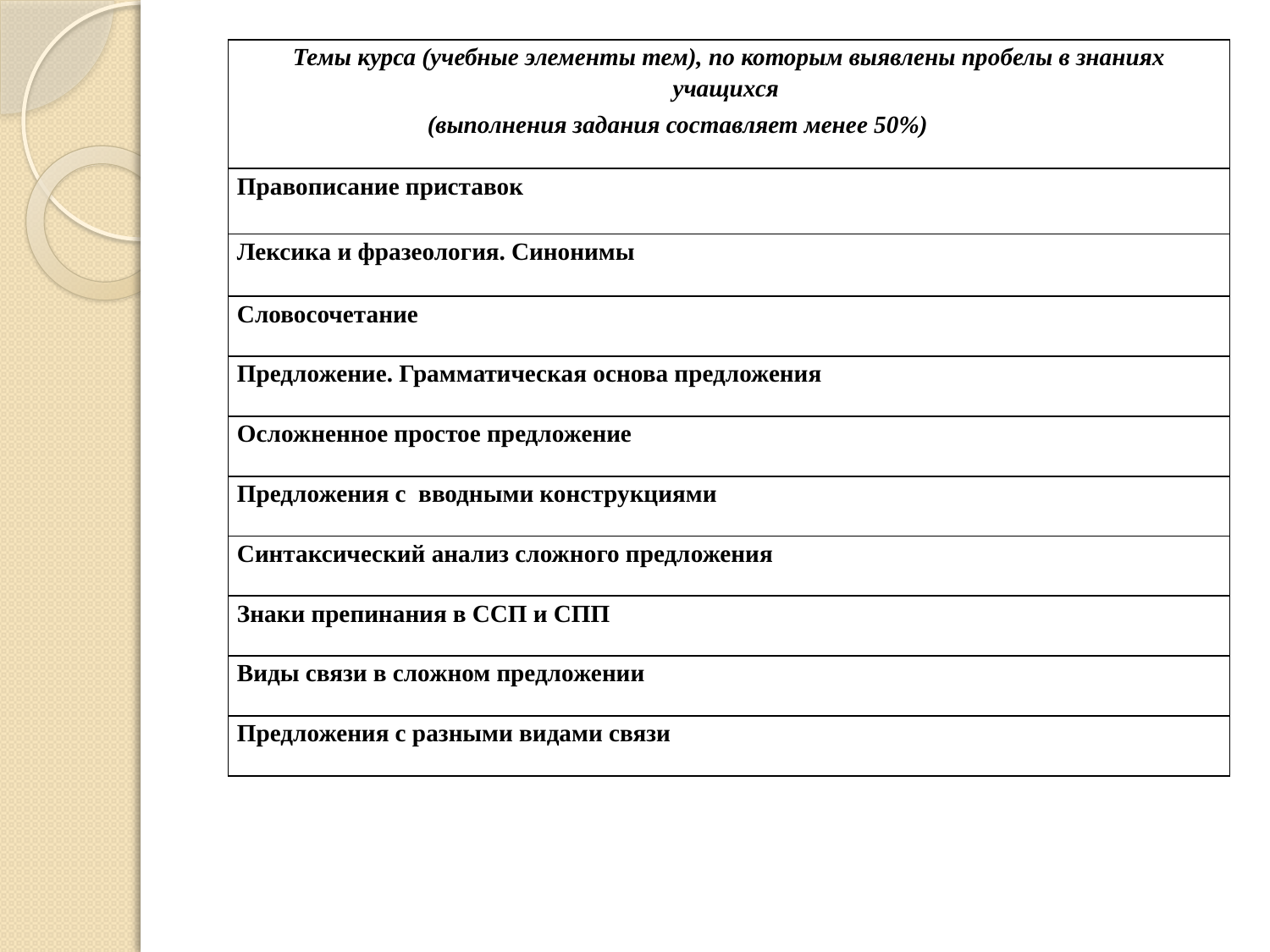

#
| Темы курса (учебные элементы тем), по которым выявлены пробелы в знаниях учащихся (выполнения задания составляет менее 50%) |
| --- |
| Правописание приставок |
| Лексика и фразеология. Синонимы |
| Словосочетание |
| Предложение. Грамматическая основа предложения |
| Осложненное простое предложение |
| Предложения с вводными конструкциями |
| Синтаксический анализ сложного предложения |
| Знаки препинания в ССП и СПП |
| Виды связи в сложном предложении |
| Предложения с разными видами связи |